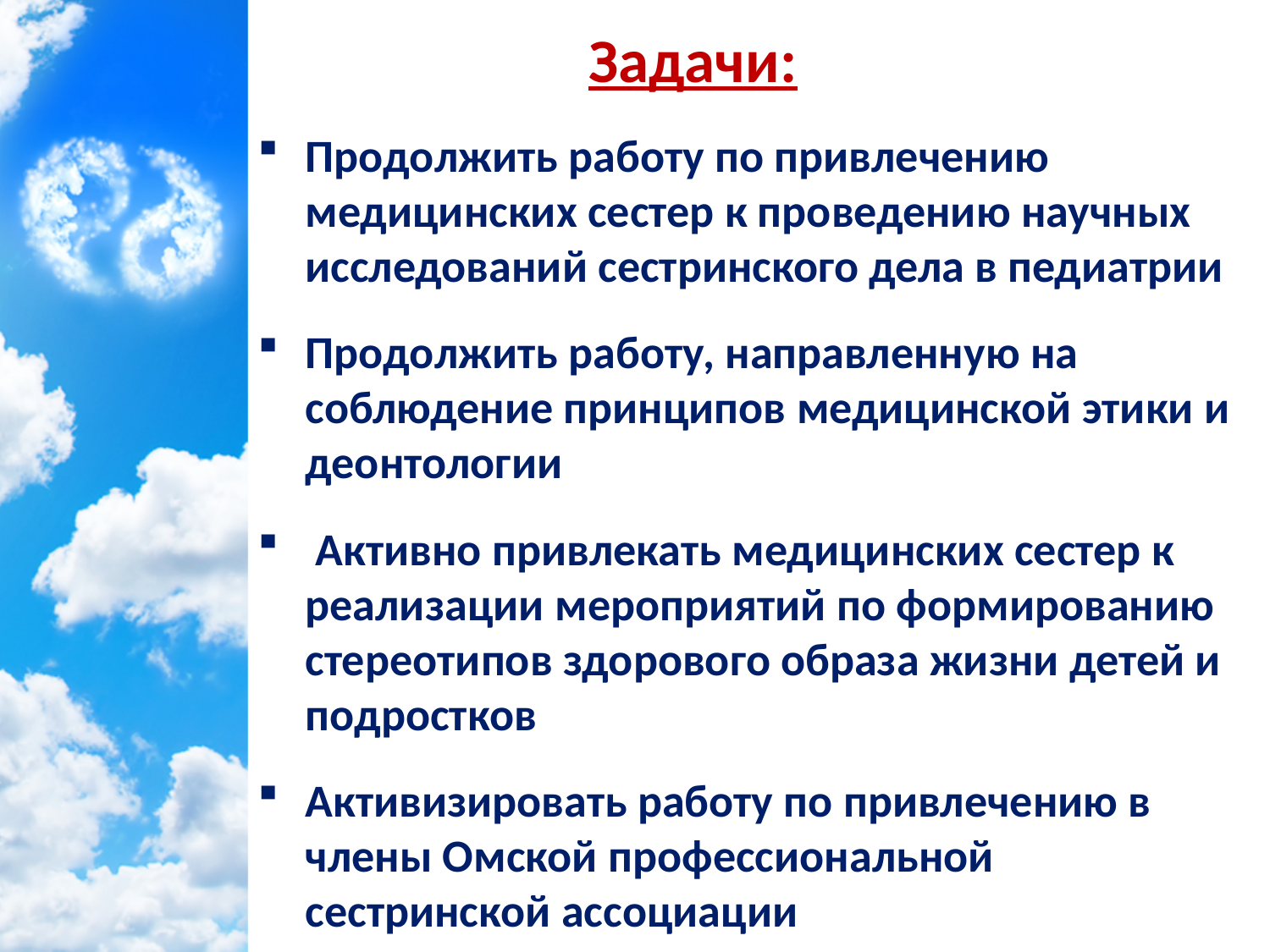

Задачи:
Продолжить работу по привлечению медицинских сестер к проведению научных исследований сестринского дела в педиатрии
Продолжить работу, направленную на соблюдение принципов медицинской этики и деонтологии
 Активно привлекать медицинских сестер к реализации мероприятий по формированию стереотипов здорового образа жизни детей и подростков
Активизировать работу по привлечению в члены Омской профессиональной сестринской ассоциации